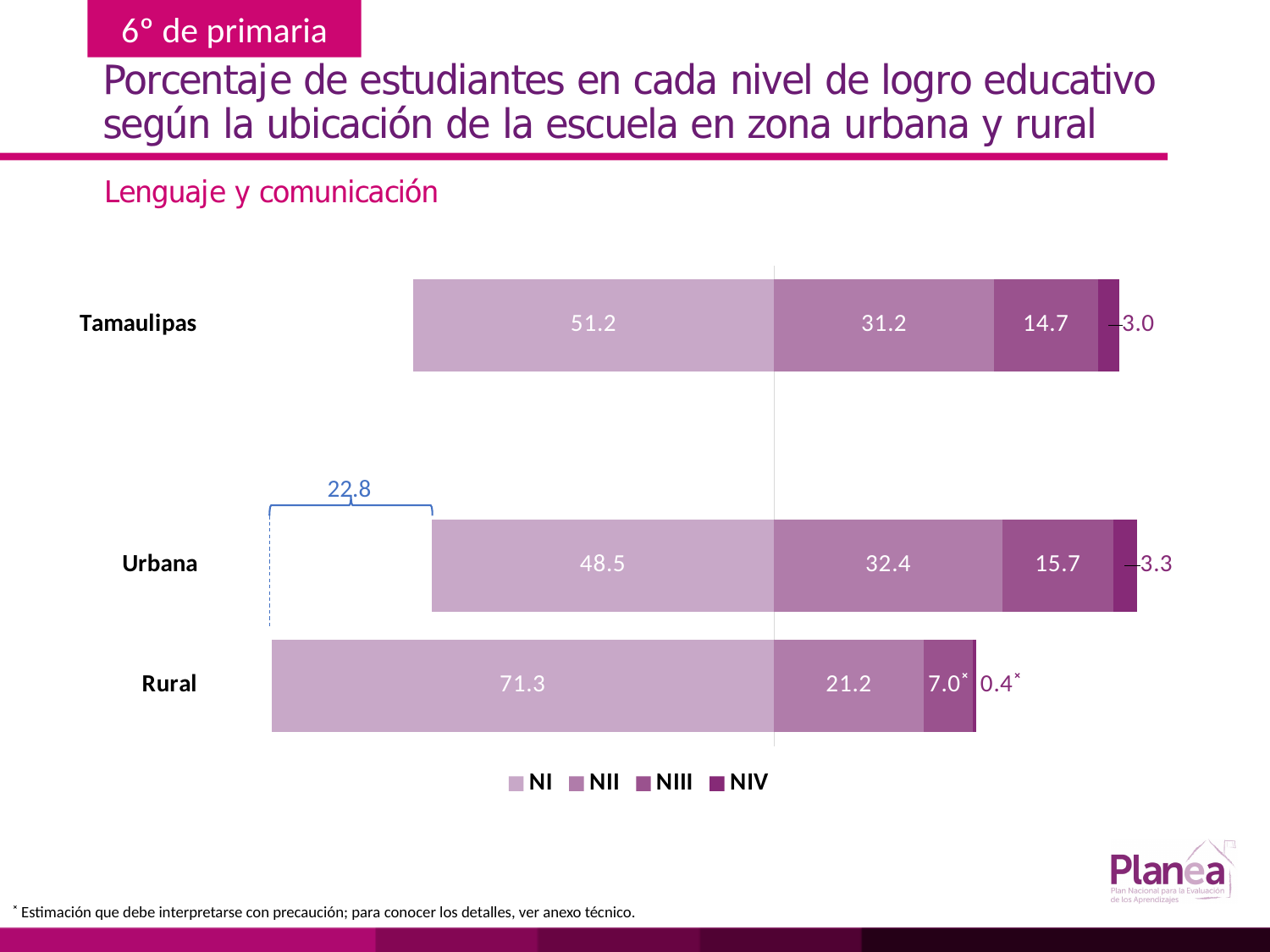

# Porcentaje de estudiantes en cada nivel de logro educativo según la ubicación de la escuela en zona urbana y rural

Lenguaje y comunicación

### Chart

| Category |  |  |  |  |
|---|---|---|---|---|
| Rural | -71.3 | 21.2 | 7.0 | 0.4 |
| Urbana | -48.5 | 32.4 | 15.7 | 3.3 |
|  | None | None | None | None |
| Tamaulipas | -51.2 | 31.2 | 14.7 | 3.0 |
22.8
˟ Estimación que debe interpretarse con precaución; para conocer los detalles, ver anexo técnico.